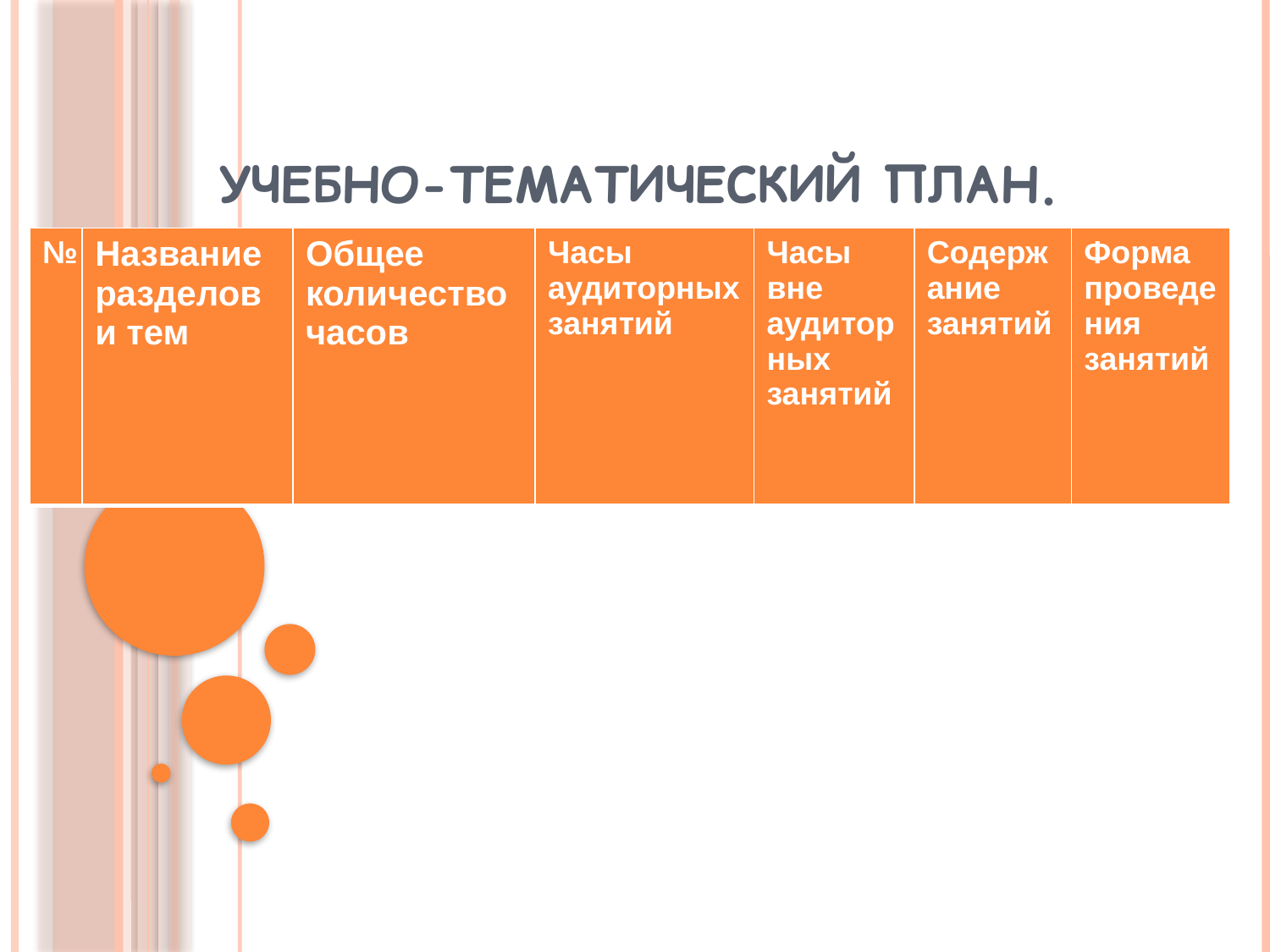

# Учебно-тематический план.
| № | Название разделов и тем | Общее количество часов | Часы аудиторных занятий | Часы вне аудиторных занятий | Содержание занятий | Форма проведения занятий |
| --- | --- | --- | --- | --- | --- | --- |